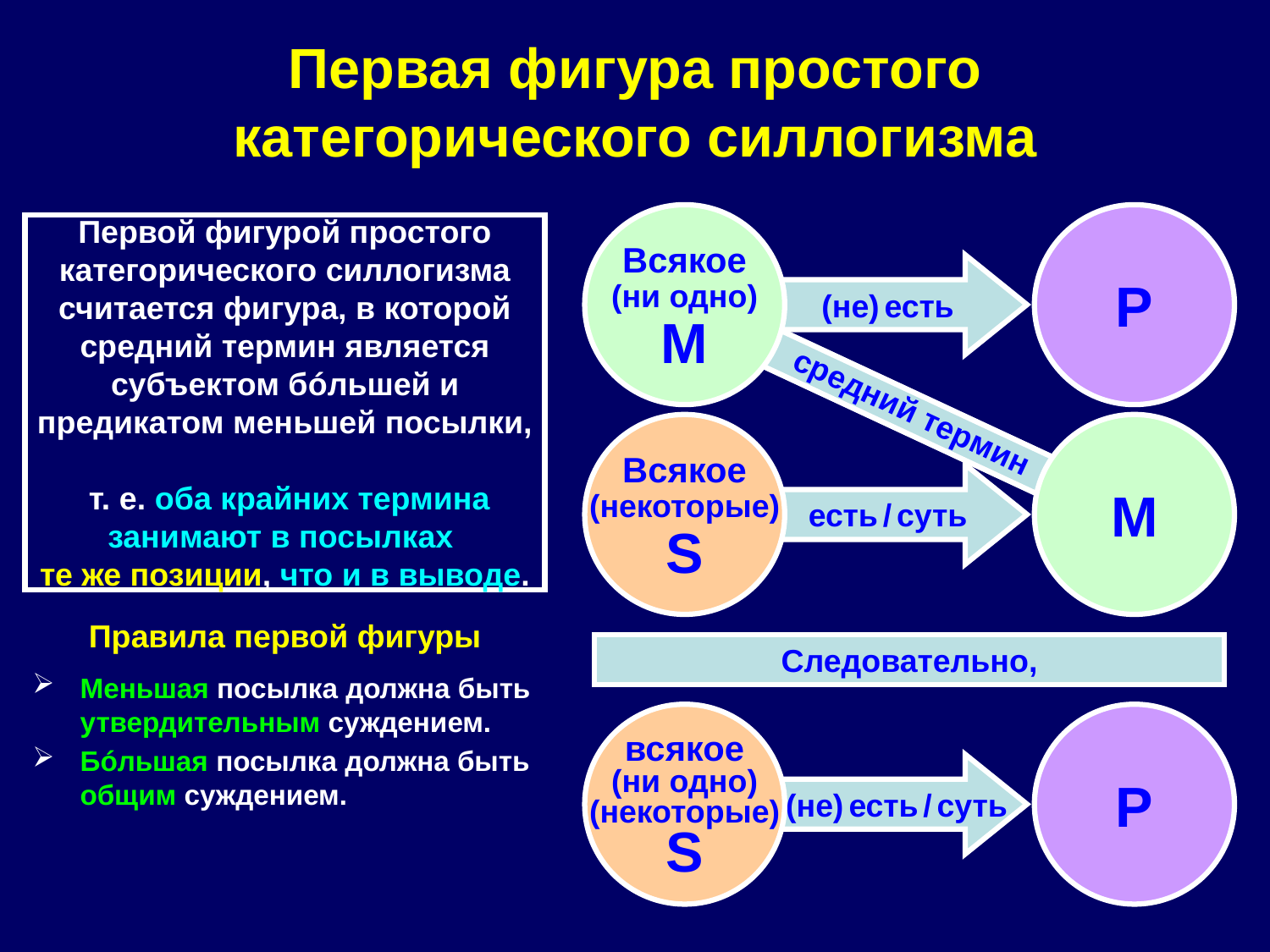

# Первая фигура простого категорического силлогизма
Всякое
(ни одно)
M
P
Первой фигурой простого категорического силлогизма считается фигура, в которой средний термин является субъектом бóльшей и предикатом меньшей посылки,
 т. е. оба крайних термина занимают в посылках
те же позиции, что и в выводе.
(не) есть
(не) суть
  средний термин
Всякое
(некоторые)
S
M
есть / суть
Правила первой фигуры
Меньшая посылка должна быть утвердительным суждением.
Бóльшая посылка должна быть общим суждением.
Следовательно,
всякое
(ни одно)
(некоторые)
S
P
  (не) есть / суть